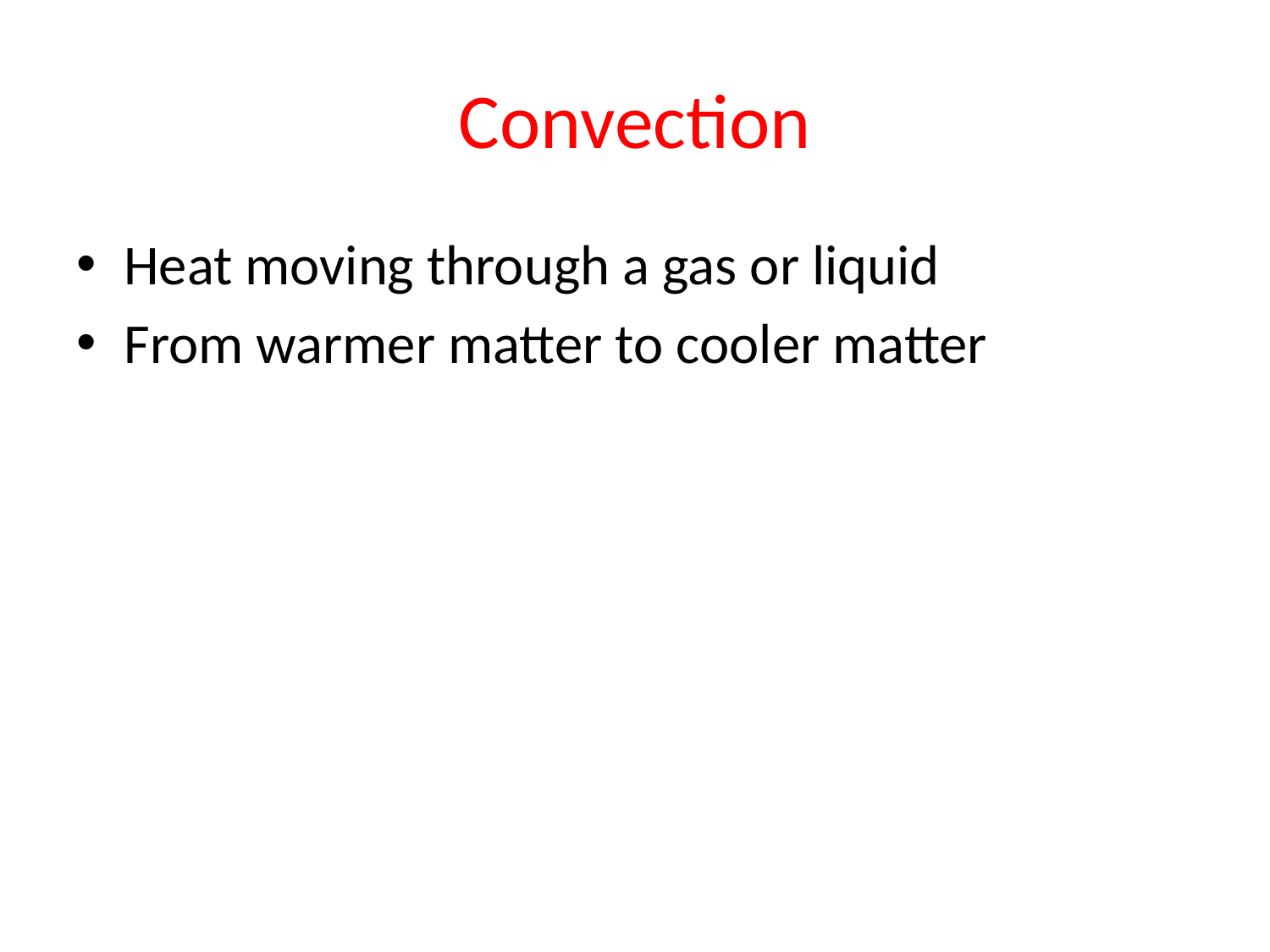

# Convection
Heat moving through a gas or liquid
From warmer matter to cooler matter